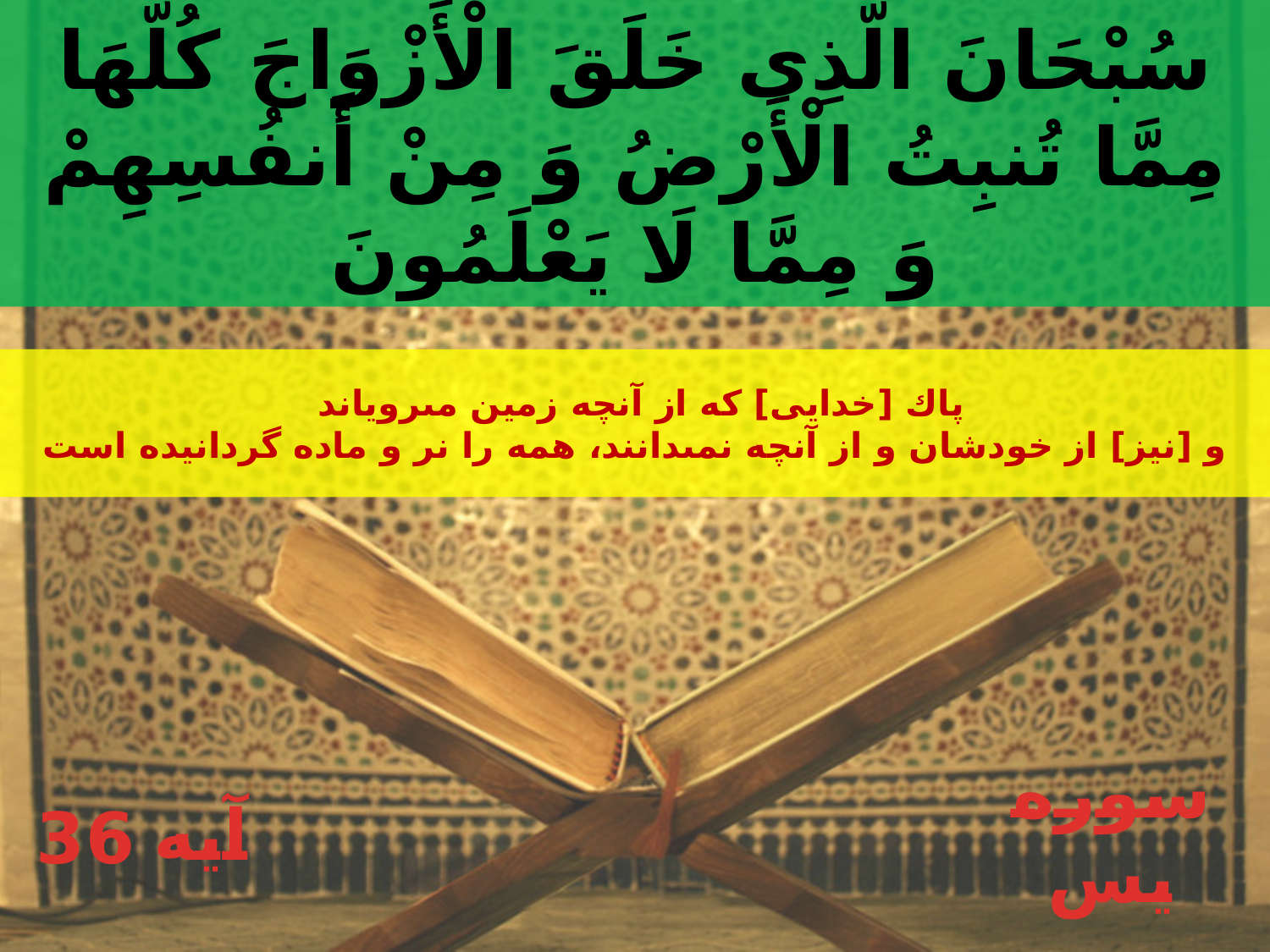

سُبْحَانَ الَّذِى خَلَقَ الْأَزْوَاجَ كُلَّهَا مِمَّا تُنبِتُ الْأَرْضُ وَ مِنْ أَنفُسِهِمْ وَ مِمَّا لَا يَعْلَمُونَ
پاك [خدايى‏] كه از آنچه زمين مى‏روياند
و [نيز] از خودشان و از آنچه نمى‏دانند، همه را نر و ماده گردانيده است
36